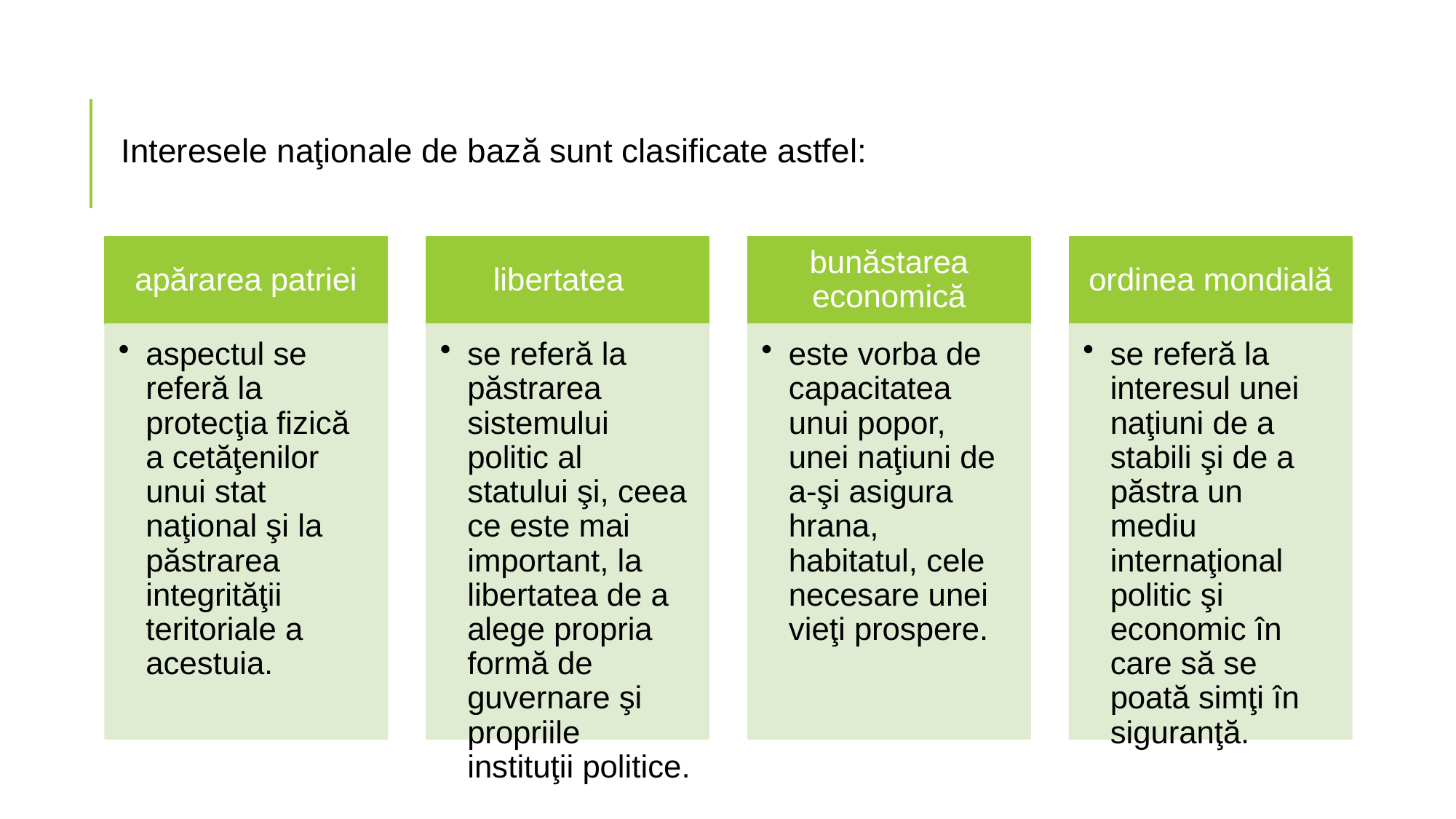

Interesele naţionale de bază sunt clasificate astfel:
apărarea patriei
aspectul se referă la protecţia fizică a cetăţenilor unui stat naţional şi la păstrarea integrităţii teritoriale a acestuia.
libertatea
se referă la păstrarea sistemului politic al statului şi, ceea ce este mai important, la libertatea de a alege propria formă de guvernare şi propriile instituţii politice.
bunăstarea economică
este vorba de capacitatea unui popor, unei naţiuni de a-şi asigura hrana, habitatul, cele necesare unei vieţi prospere.
ordinea mondială
se referă la interesul unei naţiuni de a stabili şi de a păstra un mediu internaţional politic şi economic în care să se poată simţi în siguranţă.